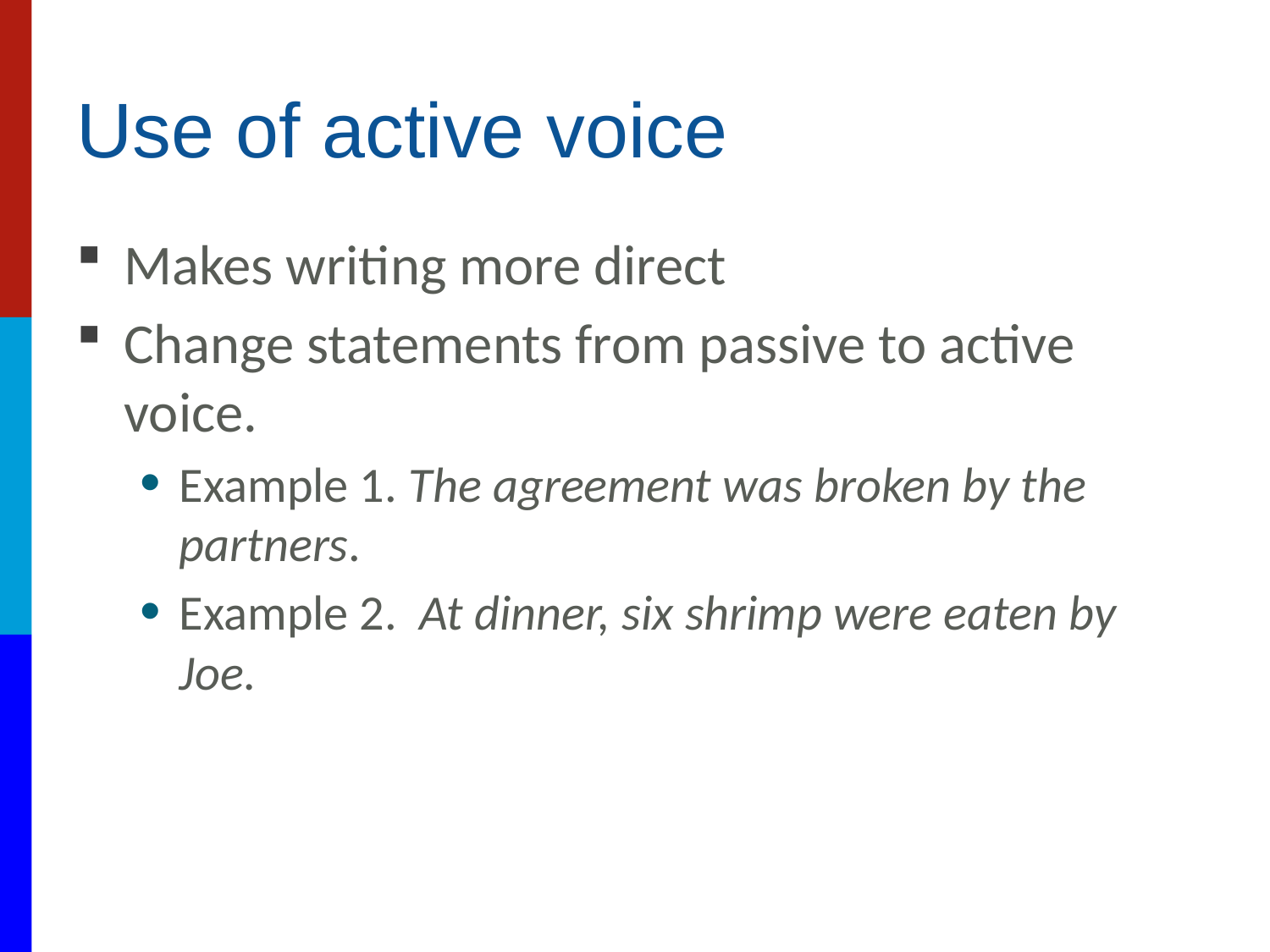

# Use of active voice
Makes writing more direct
Change statements from passive to active voice.
Example 1. The agreement was broken by the partners.
Example 2.  At dinner, six shrimp were eaten by Joe.